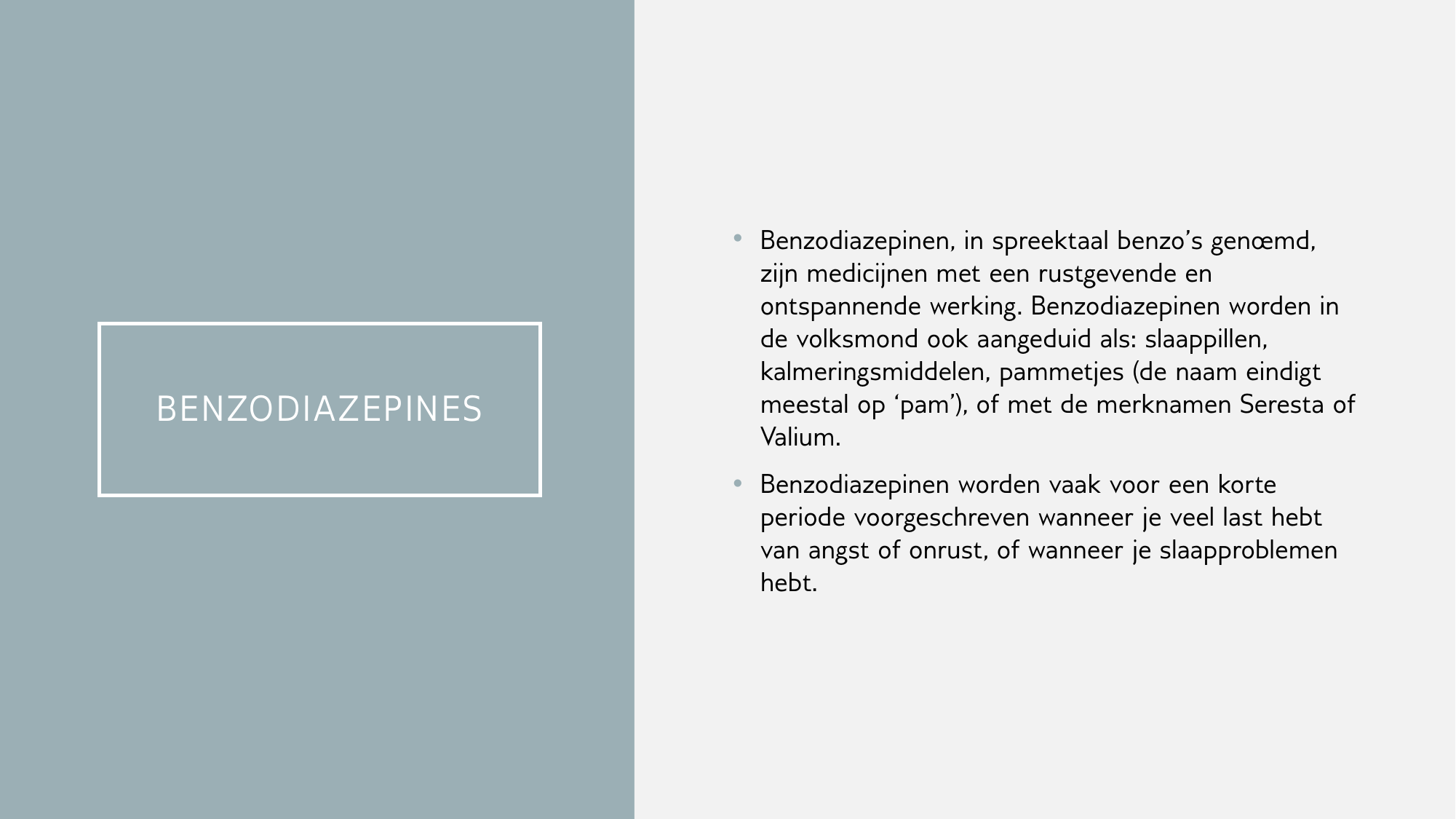

Benzodiazepinen, in spreektaal benzo’s genoemd, zijn medicijnen met een rustgevende en ontspannende werking. Benzodiazepinen worden in de volksmond ook aangeduid als: slaappillen, kalmeringsmiddelen, pammetjes (de naam eindigt meestal op ‘pam’), of met de merknamen Seresta of Valium.
Benzodiazepinen worden vaak voor een korte periode voorgeschreven wanneer je veel last hebt van angst of onrust, of wanneer je slaapproblemen hebt.
# Benzodiazepines